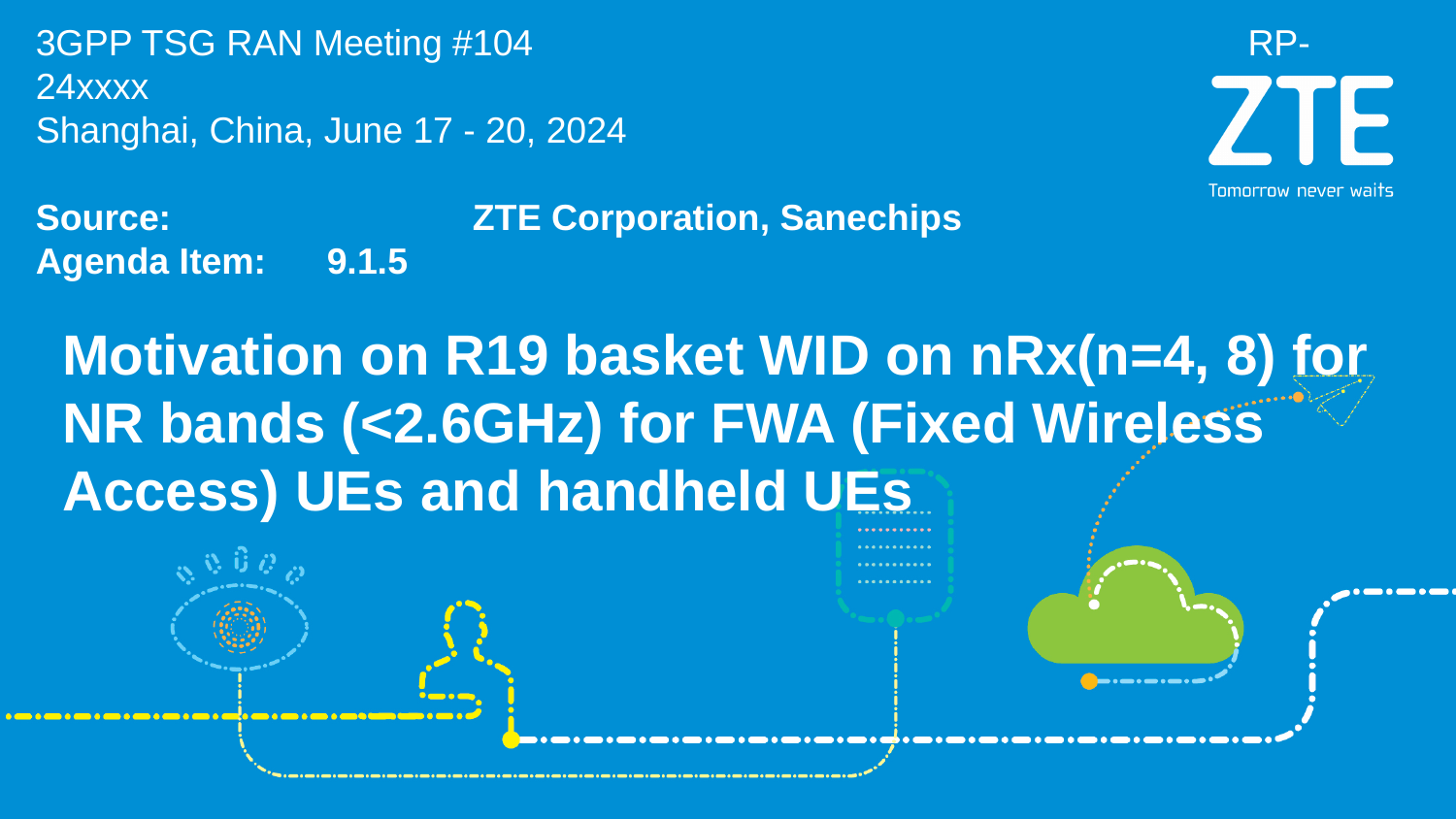

3GPP TSG RAN Meeting #104	                                                              RP-24xxxx
Shanghai, China, June 17 - 20, 2024

Source: 		ZTE Corporation, Sanechips
Agenda Item:	9.1.5
Motivation on R19 basket WID on nRx(n=4, 8) for NR bands (<2.6GHz) for FWA (Fixed Wireless Access) UEs and handheld UEs